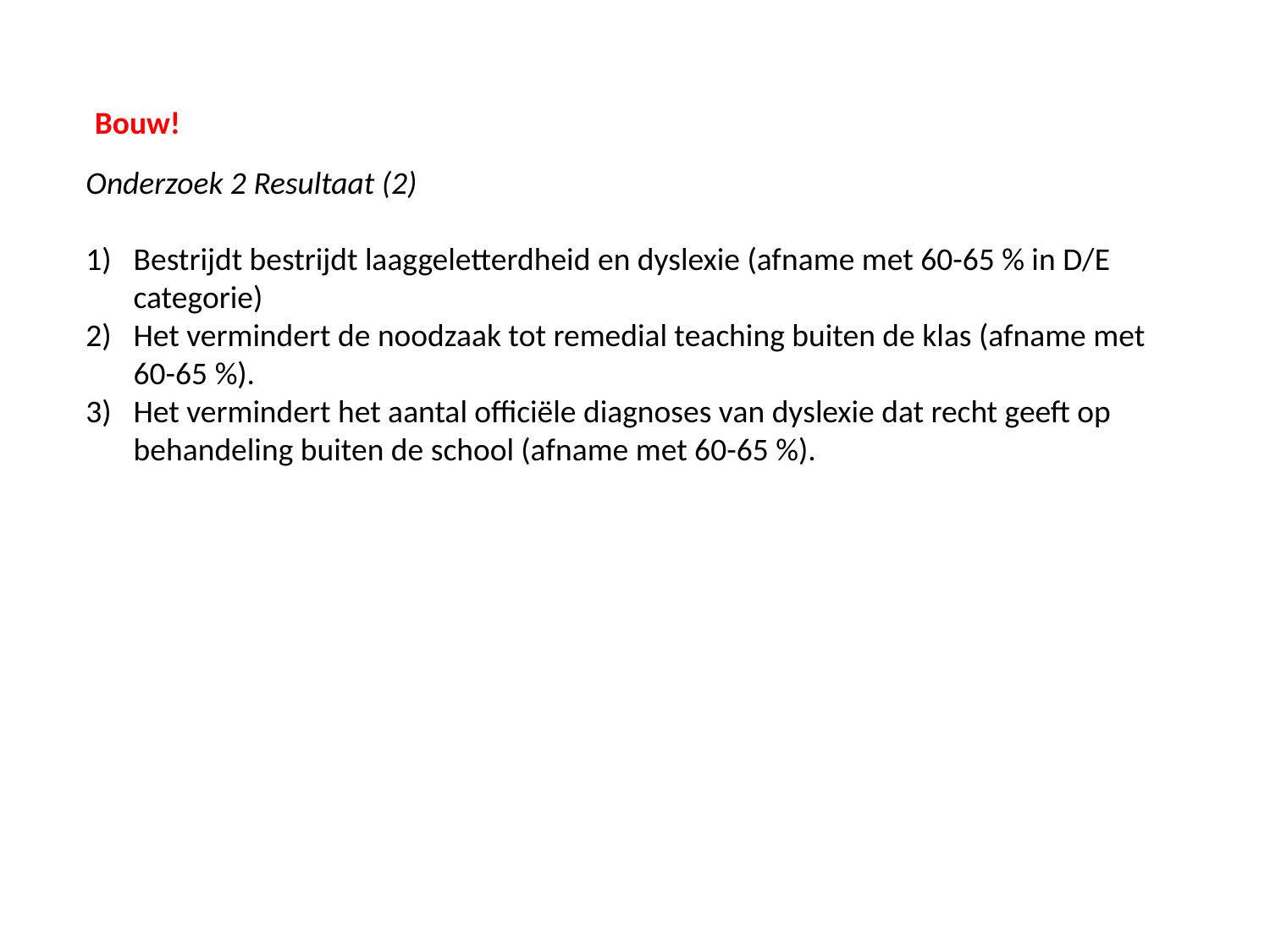

Bouw!
Onderzoek 2 Resultaat (2)

Bestrijdt bestrijdt laaggeletterdheid en dyslexie (afname met 60-65 % in D/E categorie)
Het vermindert de noodzaak tot remedial teaching buiten de klas (afname met 60-65 %).
Het vermindert het aantal officiële diagnoses van dyslexie dat recht geeft op behandeling buiten de school (afname met 60-65 %).